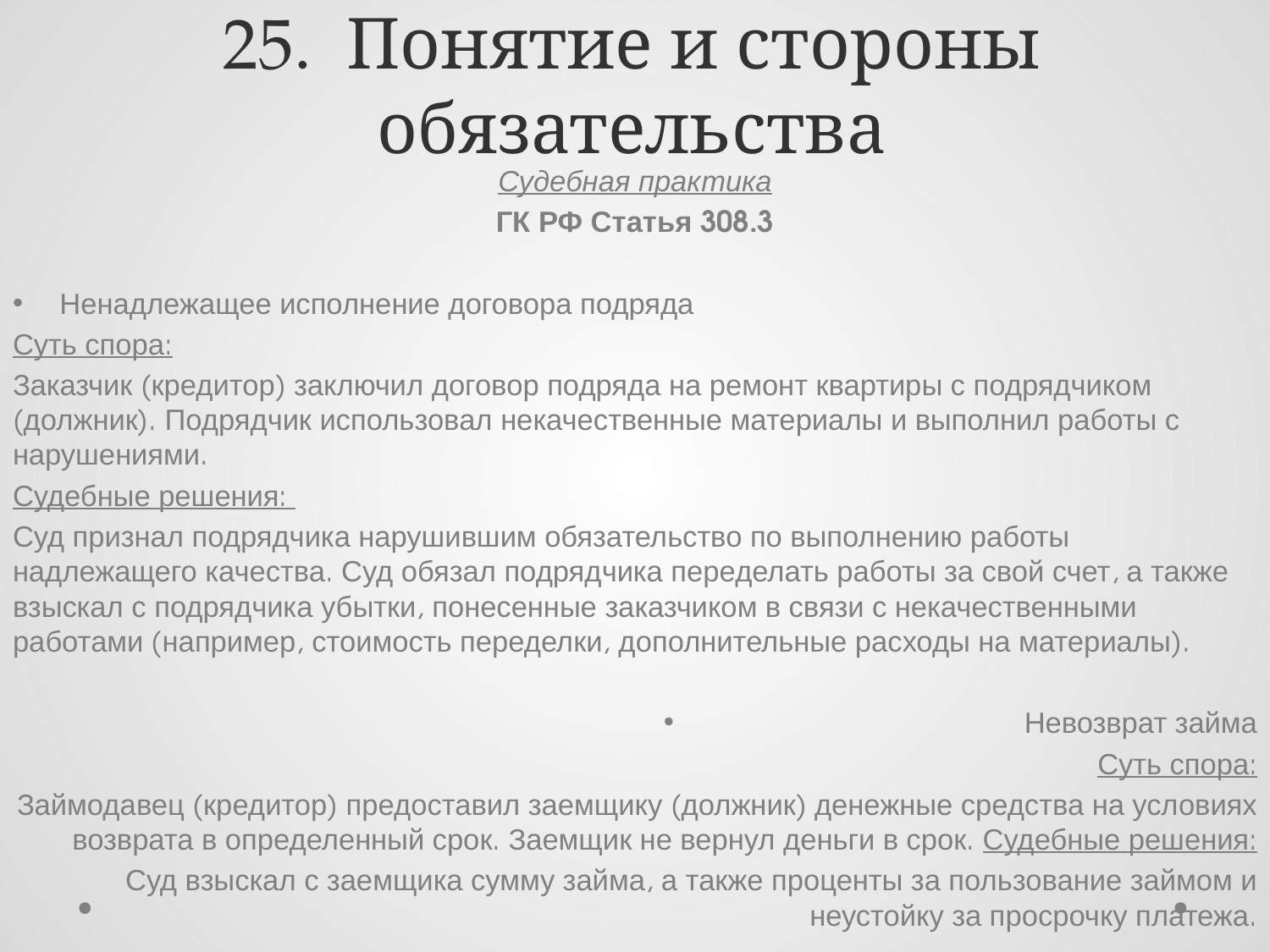

# 25.  Понятие и стороны обязательства
Судебная практика
ГК РФ Статья 308.3

Ненадлежащее исполнение договора подряда
Суть спора:
Заказчик (кредитор) заключил договор подряда на ремонт квартиры с подрядчиком (должник). Подрядчик использовал некачественные материалы и выполнил работы с нарушениями.
Судебные решения:
Суд признал подрядчика нарушившим обязательство по выполнению работы надлежащего качества. Суд обязал подрядчика переделать работы за свой счет, а также взыскал с подрядчика убытки, понесенные заказчиком в связи с некачественными работами (например, стоимость переделки, дополнительные расходы на материалы).

Невозврат займа
Суть спора:
Займодавец (кредитор) предоставил заемщику (должник) денежные средства на условиях возврата в определенный срок. Заемщик не вернул деньги в срок. Судебные решения:
Суд взыскал с заемщика сумму займа, а также проценты за пользование займом и неустойку за просрочку платежа.